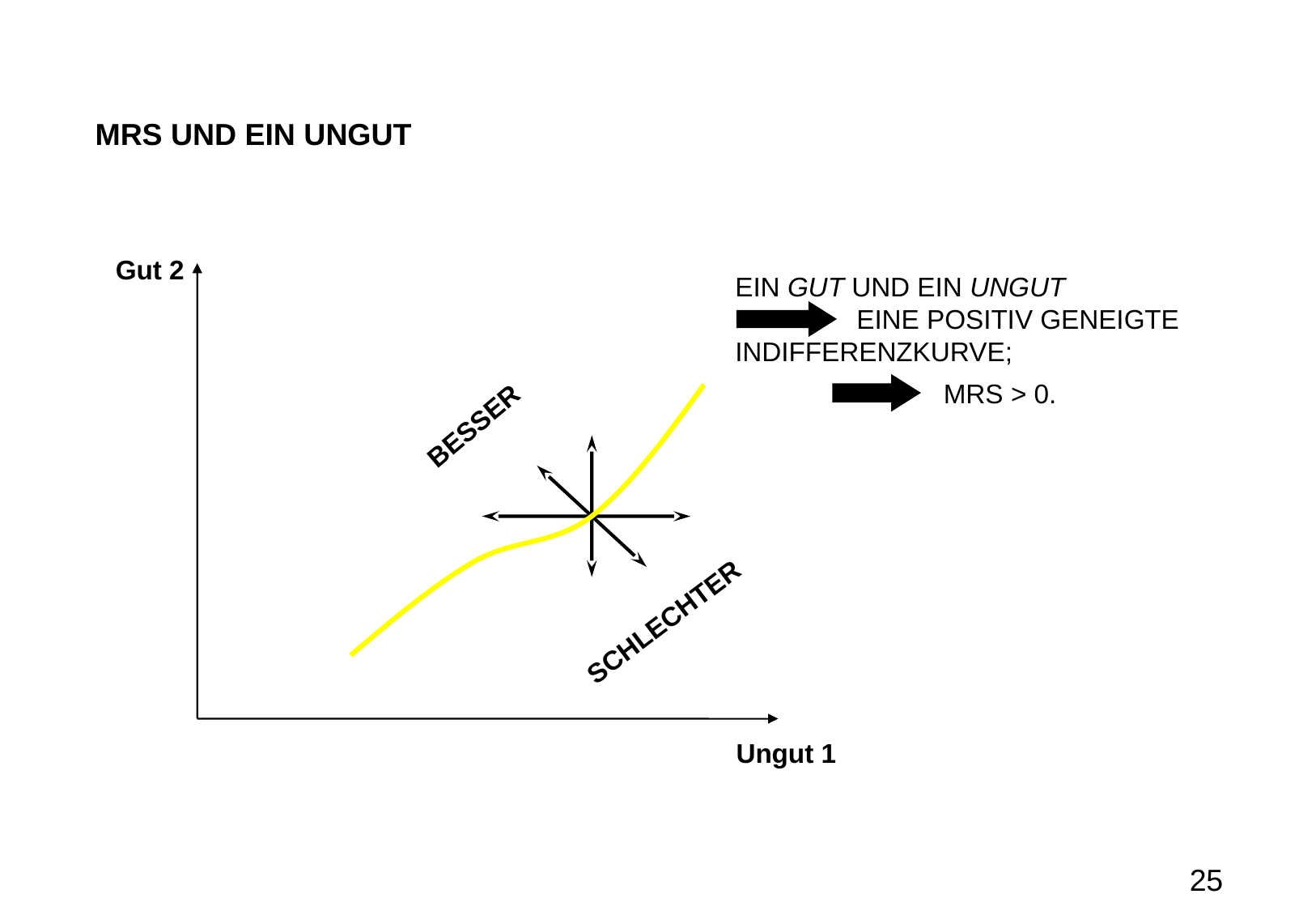

# MRS und ein Ungut
Gut 2

EIN GUT UND EIN UNGUT
	EINE POSITIV GENEIGTE INDIFFERENZKURVE;

MRS > 0.

BESSER

SCHLECHTER

Ungut 1